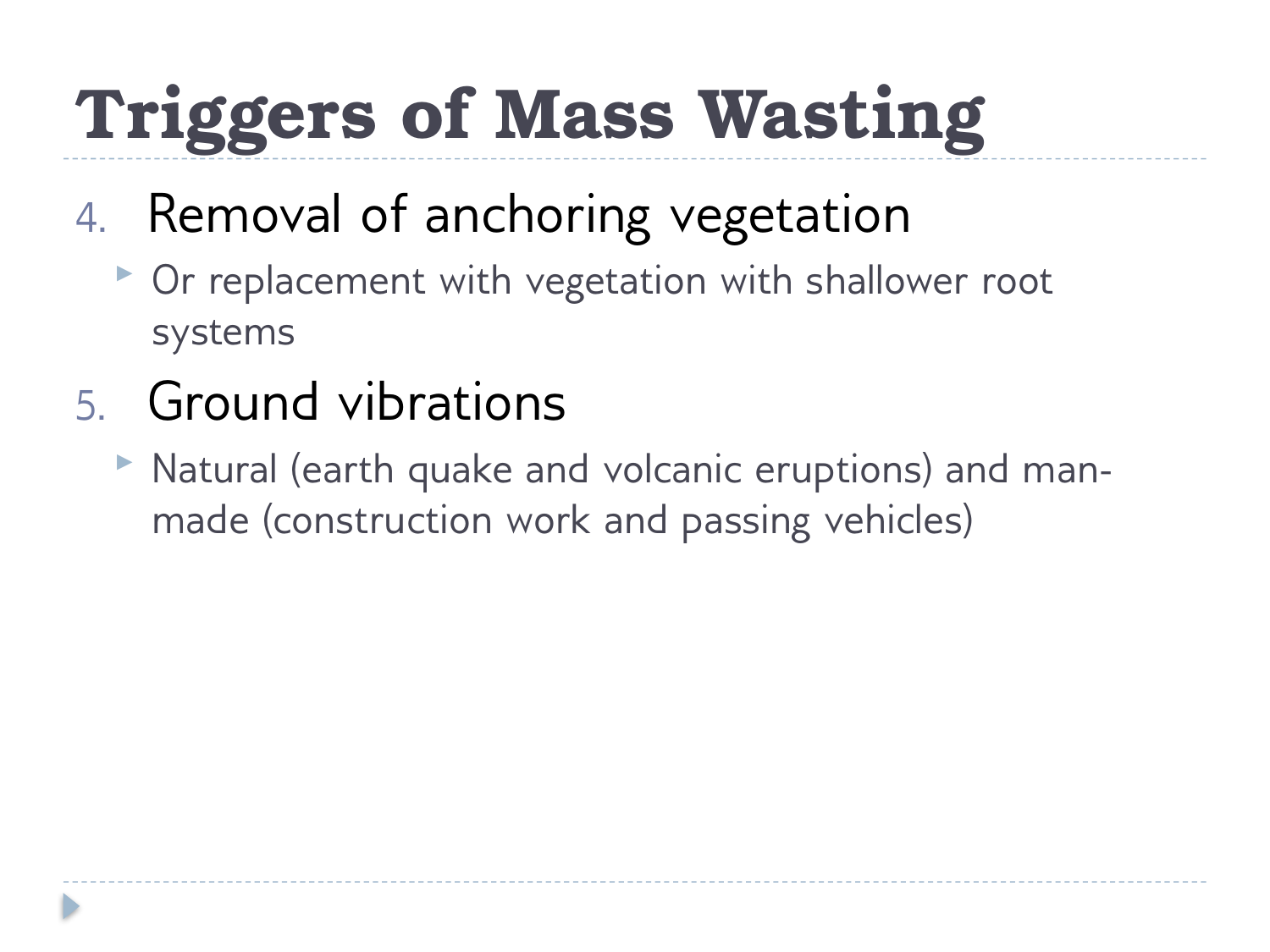

# Triggers of Mass Wasting
Removal of anchoring vegetation
Or replacement with vegetation with shallower root systems
Ground vibrations
Natural (earth quake and volcanic eruptions) and man-made (construction work and passing vehicles)